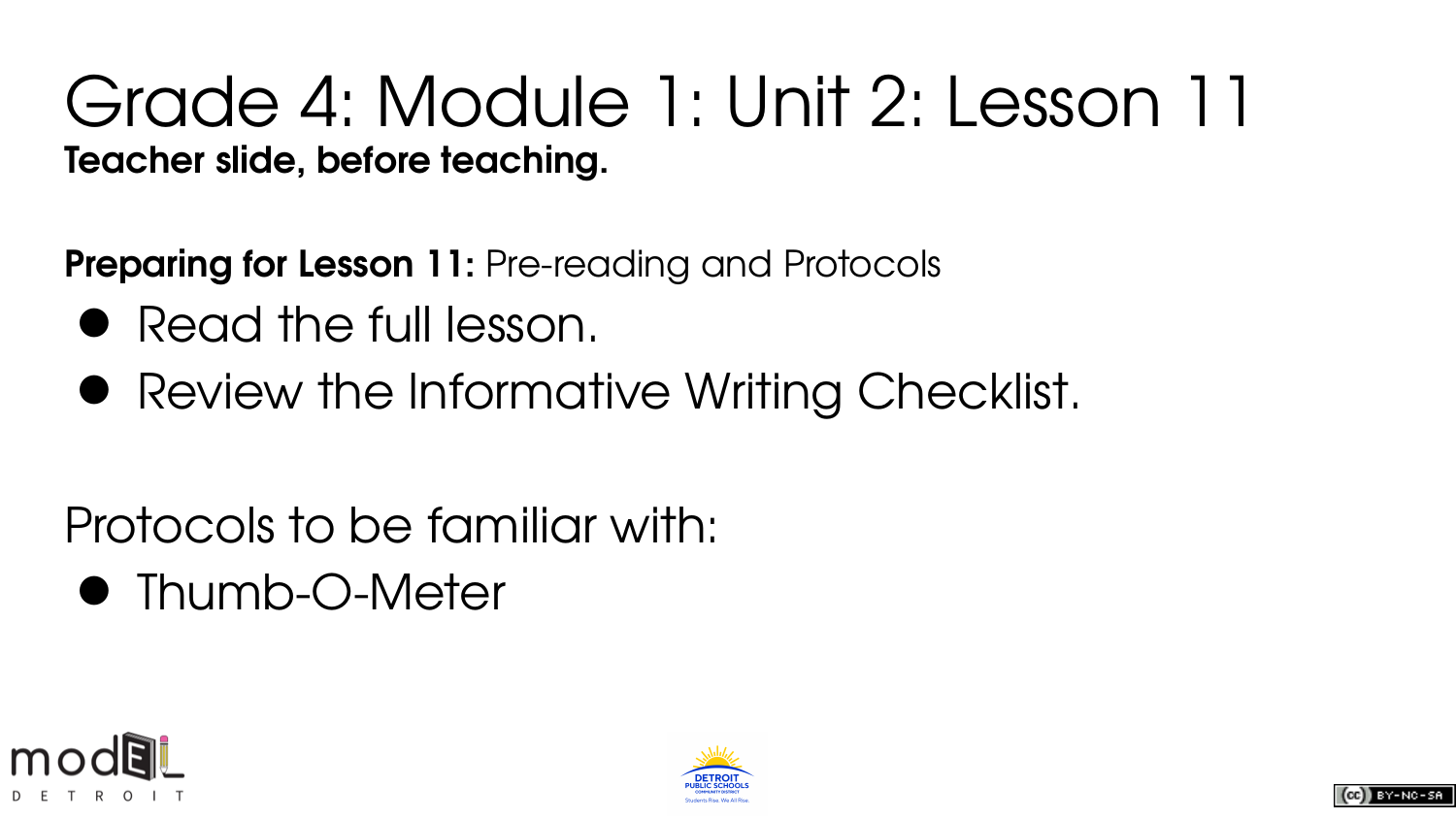

# Grade 4: Module 1: Unit 2: Lesson 11
Teacher slide, before teaching.
Preparing for Lesson 11: Pre-reading and Protocols
Read the full lesson.
Review the Informative Writing Checklist.

Protocols to be familiar with:
Thumb-O-Meter